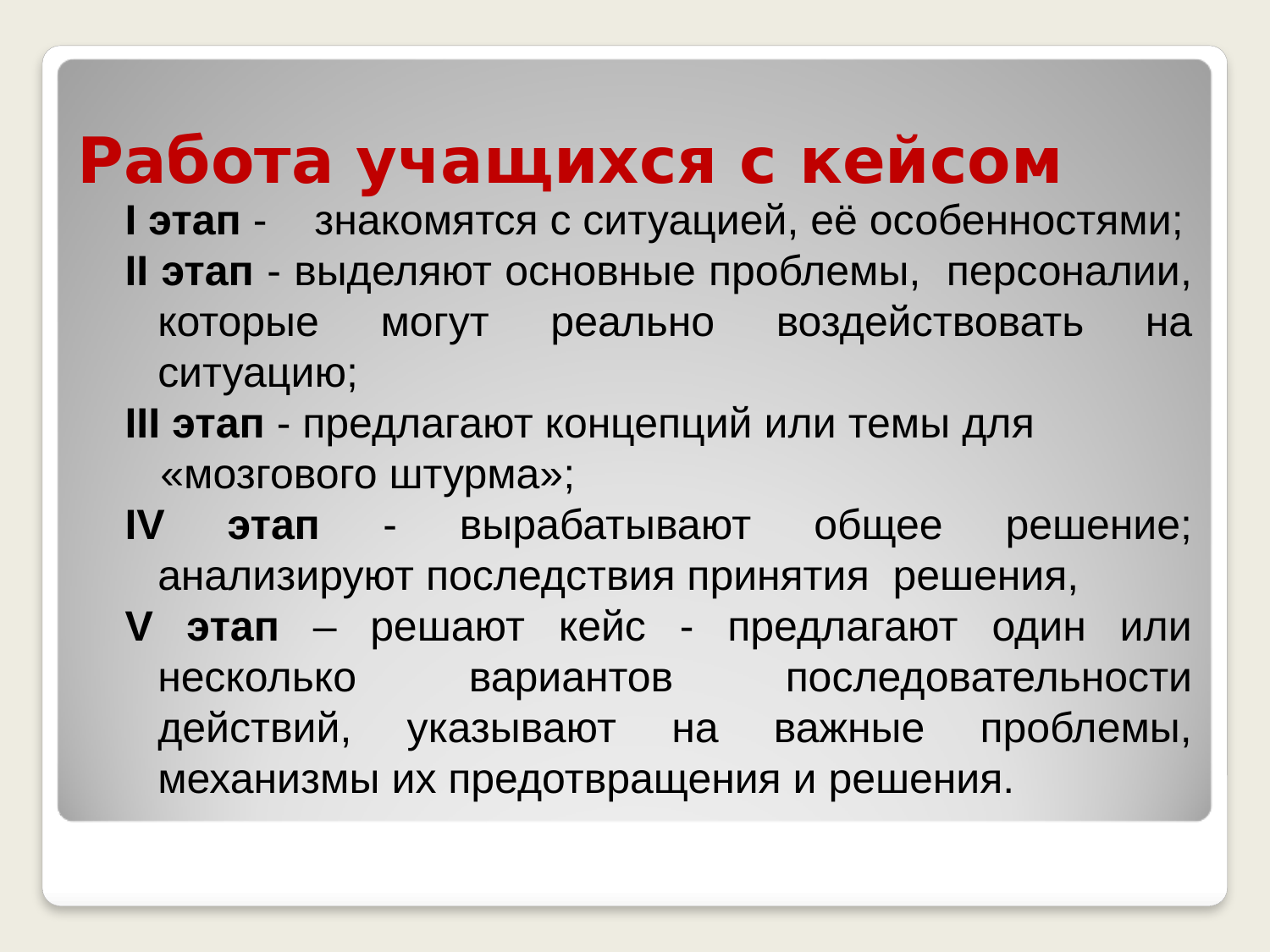

# Работа учащихся с кейсом
I этап -    знакомятся с ситуацией, её особенностями;
II этап - выделяют основные проблемы,  персоналии, которые могут реально воздействовать на ситуацию;
III этап - предлагают концепций или темы для
   «мозгового штурма»;
IV этап - вырабатывают общее решение; анализируют последствия принятия  решения,
V этап – решают кейс - предлагают один или несколько вариантов последовательности действий, указывают на важные проблемы, механизмы их предотвращения и решения.